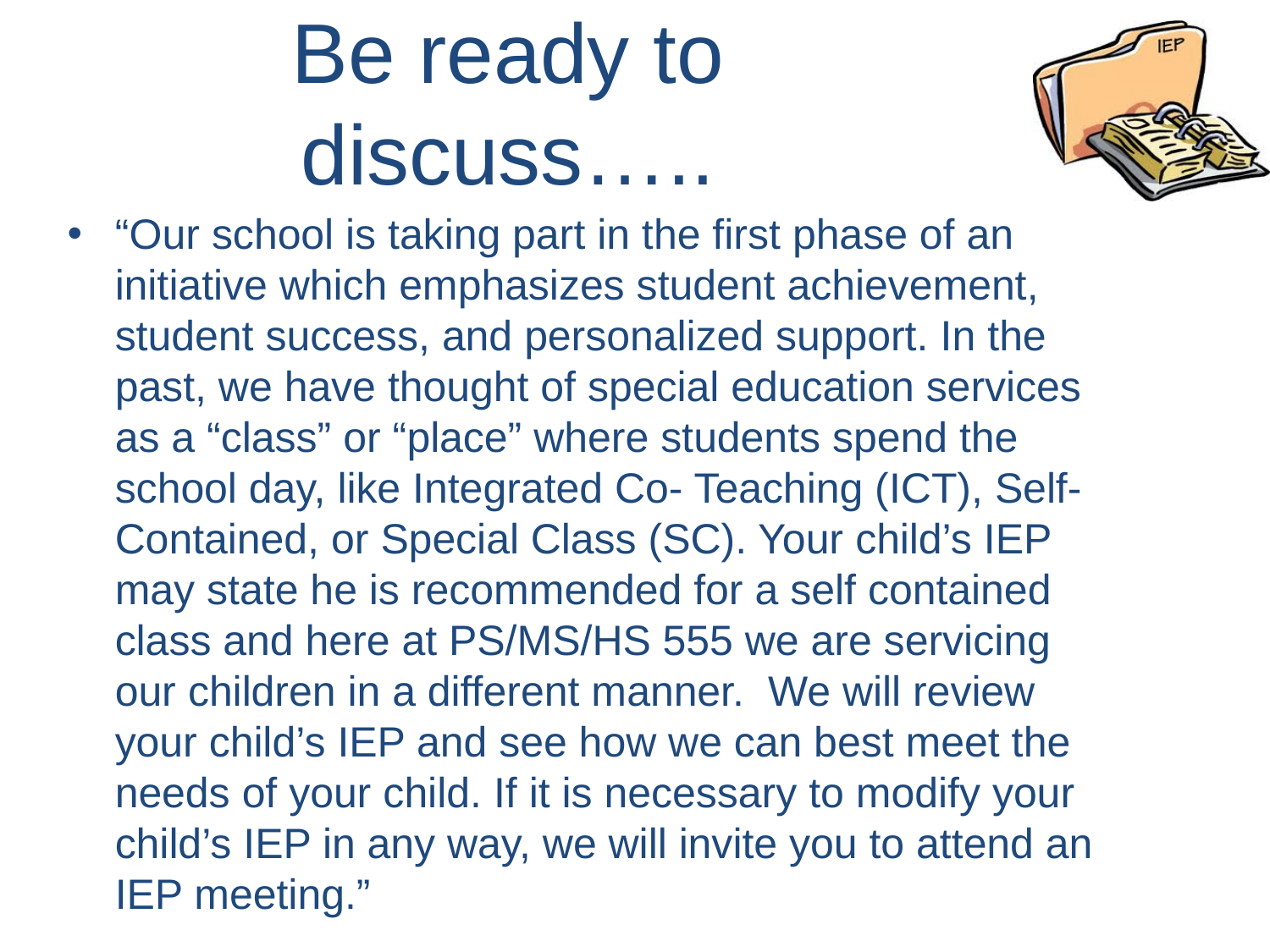

# Be ready to discuss…..
“Our school is taking part in the first phase of an initiative which emphasizes student achievement, student success, and personalized support. In the past, we have thought of special education services as a “class” or “place” where students spend the school day, like Integrated Co- Teaching (ICT), Self-Contained, or Special Class (SC). Your child’s IEP may state he is recommended for a self contained class and here at PS/MS/HS 555 we are servicing our children in a different manner.  We will review your child’s IEP and see how we can best meet the needs of your child. If it is necessary to modify your child’s IEP in any way, we will invite you to attend an IEP meeting.”